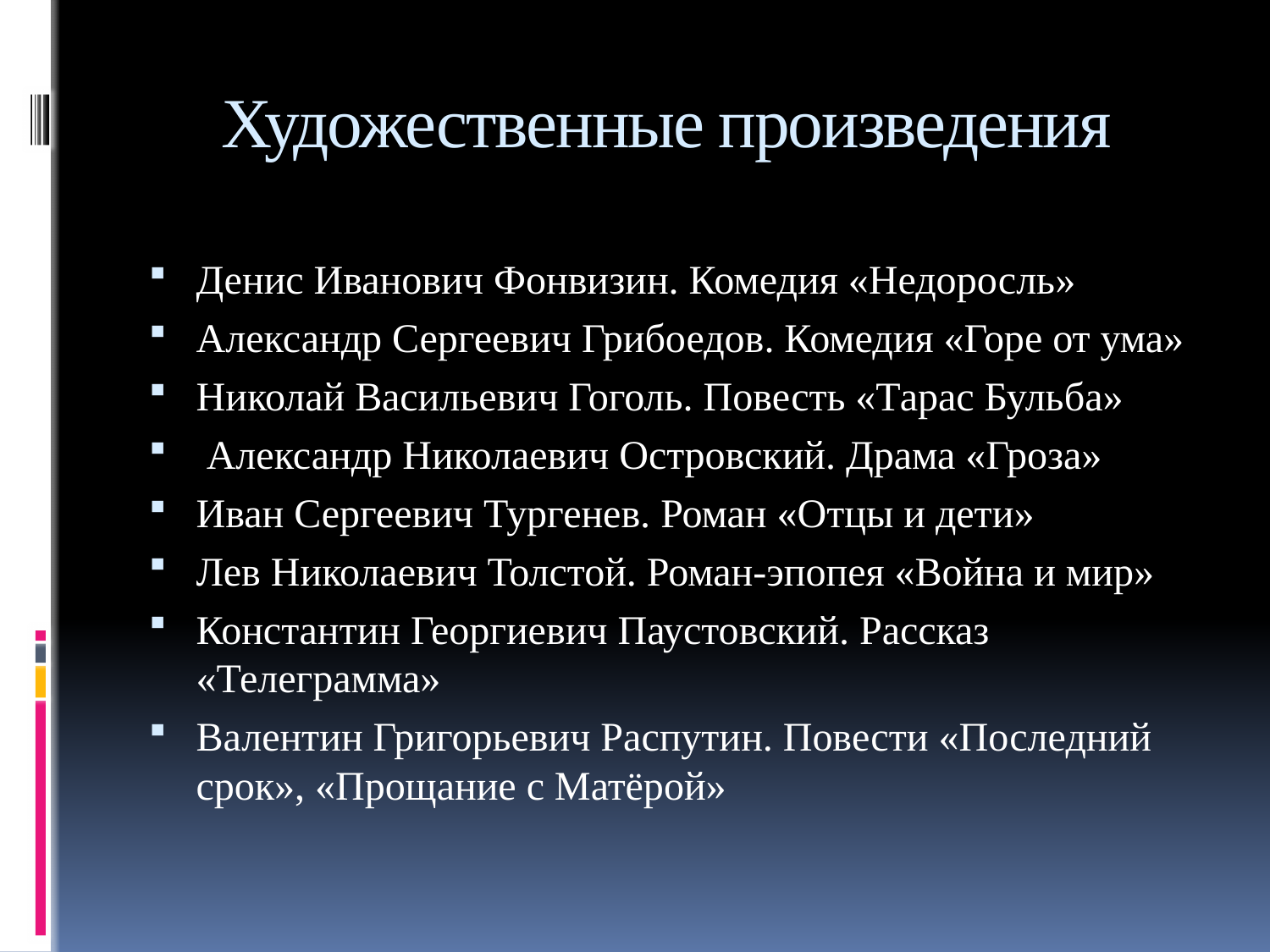

# Художественные произведения
Денис Иванович Фонвизин. Комедия «Недоросль»
Александр Сергеевич Грибоедов. Комедия «Горе от ума»
Николай Васильевич Гоголь. Повесть «Тарас Бульба»
 Александр Николаевич Островский. Драма «Гроза»
Иван Сергеевич Тургенев. Роман «Отцы и дети»
Лев Николаевич Толстой. Роман-эпопея «Война и мир»
Константин Георгиевич Паустовский. Рассказ «Телеграмма»
Валентин Григорьевич Распутин. Повести «Последний срок», «Прощание с Матёрой»